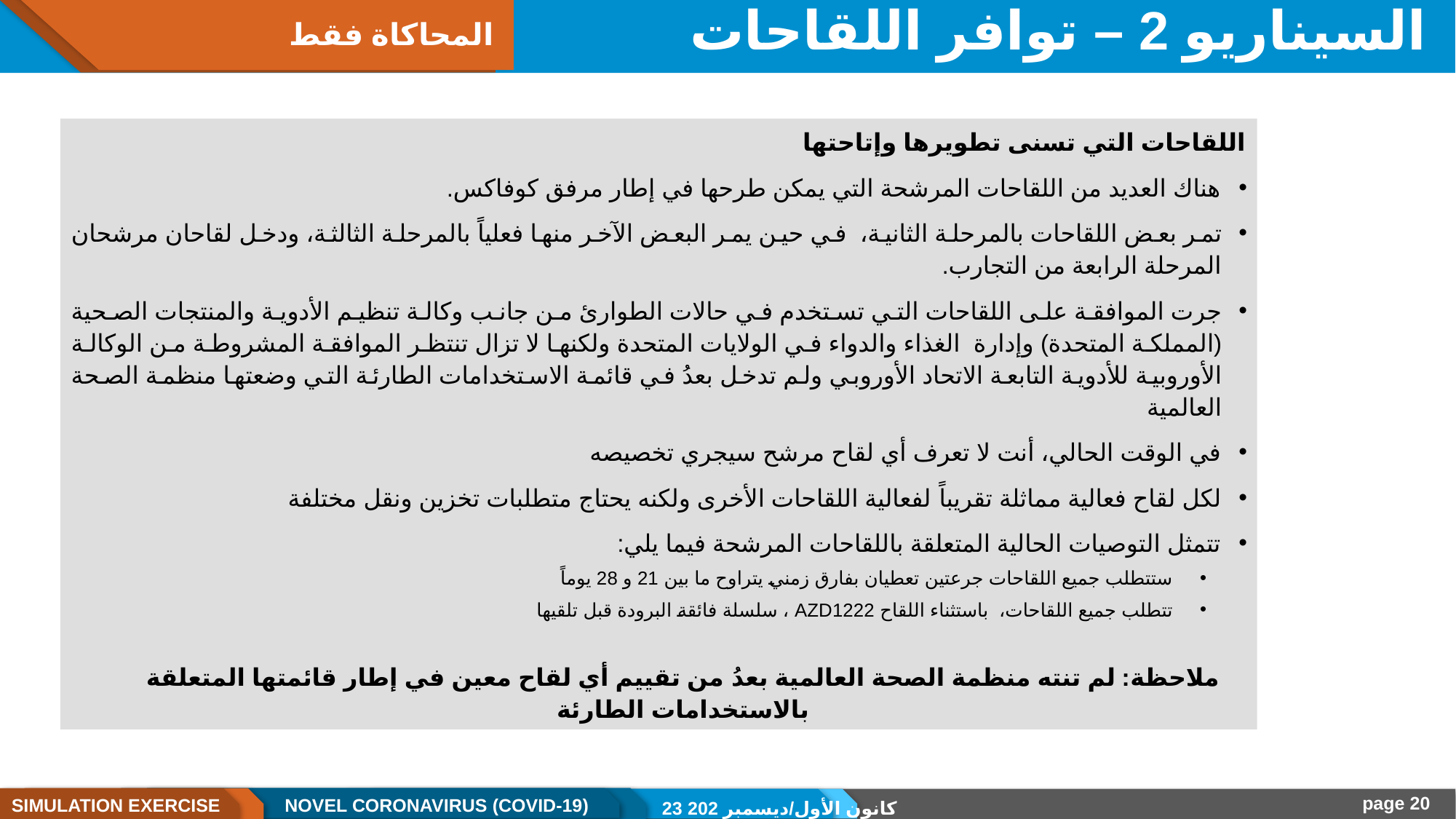

# السيناريو 2 – توافر اللقاحات

المحاكاة فقط
اللقاحات التي تسنى تطويرها وإتاحتها
هناك العديد من اللقاحات المرشحة التي يمكن طرحها في إطار مرفق كوفاكس.
تمر بعض اللقاحات بالمرحلة الثانية،  في حين يمر البعض الآخر منها فعلياً بالمرحلة الثالثة، ودخل لقاحان مرشحان المرحلة الرابعة من التجارب.
جرت الموافقة على اللقاحات التي تستخدم في حالات الطوارئ من جانب وكالة تنظيم الأدوية والمنتجات الصحية (المملكة المتحدة) وإدارة  الغذاء والدواء في الولايات المتحدة ولكنها لا تزال تنتظر الموافقة المشروطة من الوكالة الأوروبية للأدوية التابعة الاتحاد الأوروبي ولم تدخل بعدُ في قائمة الاستخدامات الطارئة التي وضعتها منظمة الصحة العالمية
في الوقت الحالي، أنت لا تعرف أي لقاح مرشح سيجري تخصيصه
لكل لقاح فعالية مماثلة تقريباً لفعالية اللقاحات الأخرى ولكنه يحتاج متطلبات تخزين ونقل مختلفة
تتمثل التوصيات الحالية المتعلقة باللقاحات المرشحة فيما يلي:
ستتطلب جميع اللقاحات جرعتين تعطيان بفارق زمني يتراوح ما بين 21 و 28 يوماً
تتطلب جميع اللقاحات،  باستثناء اللقاح AZD1222 ، سلسلة فائقة البرودة قبل تلقيها

ملاحظة: لم تنته منظمة الصحة العالمية بعدُ من تقييم أي لقاح معين في إطار قائمتها المتعلقة بالاستخدامات الطارئة

23 كانون الأول/ديسمبر 202